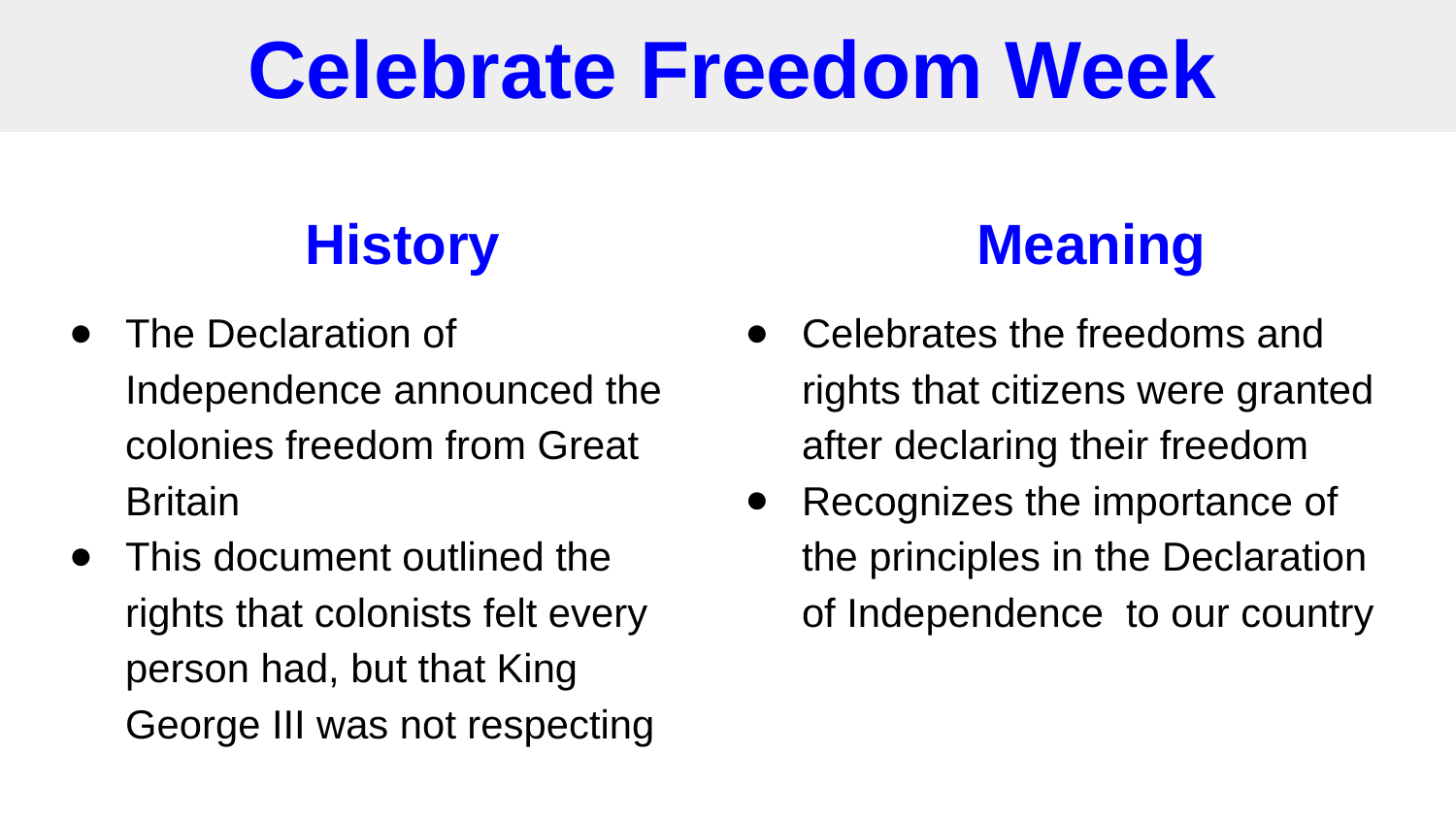

# Celebrate Freedom Week
History
The Declaration of Independence announced the colonies freedom from Great Britain
This document outlined the rights that colonists felt every person had, but that King George III was not respecting
Meaning
Celebrates the freedoms and rights that citizens were granted after declaring their freedom
Recognizes the importance of the principles in the Declaration of Independence  to our country